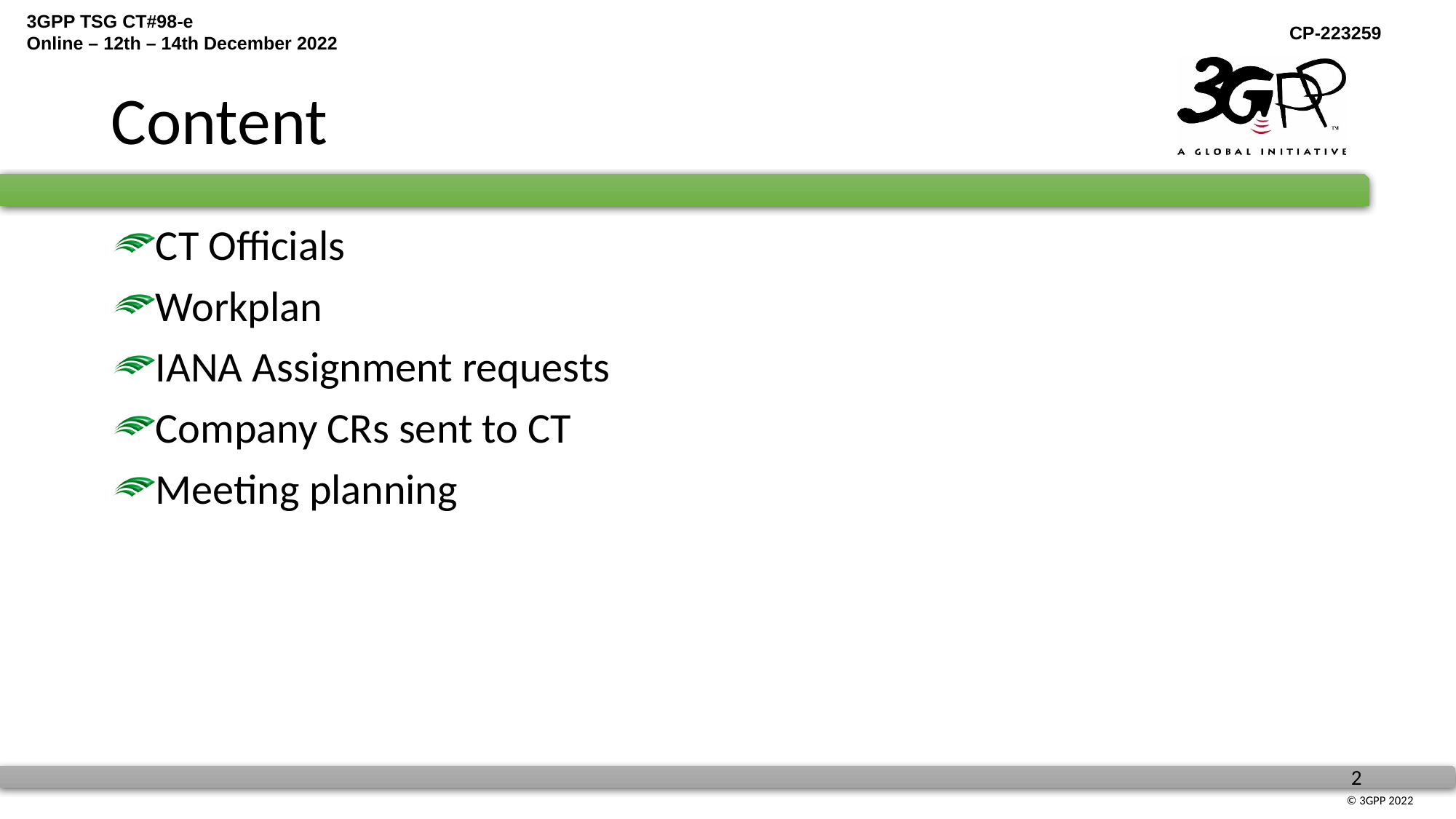

# Content
CT Officials
Workplan
IANA Assignment requests
Company CRs sent to CT
Meeting planning